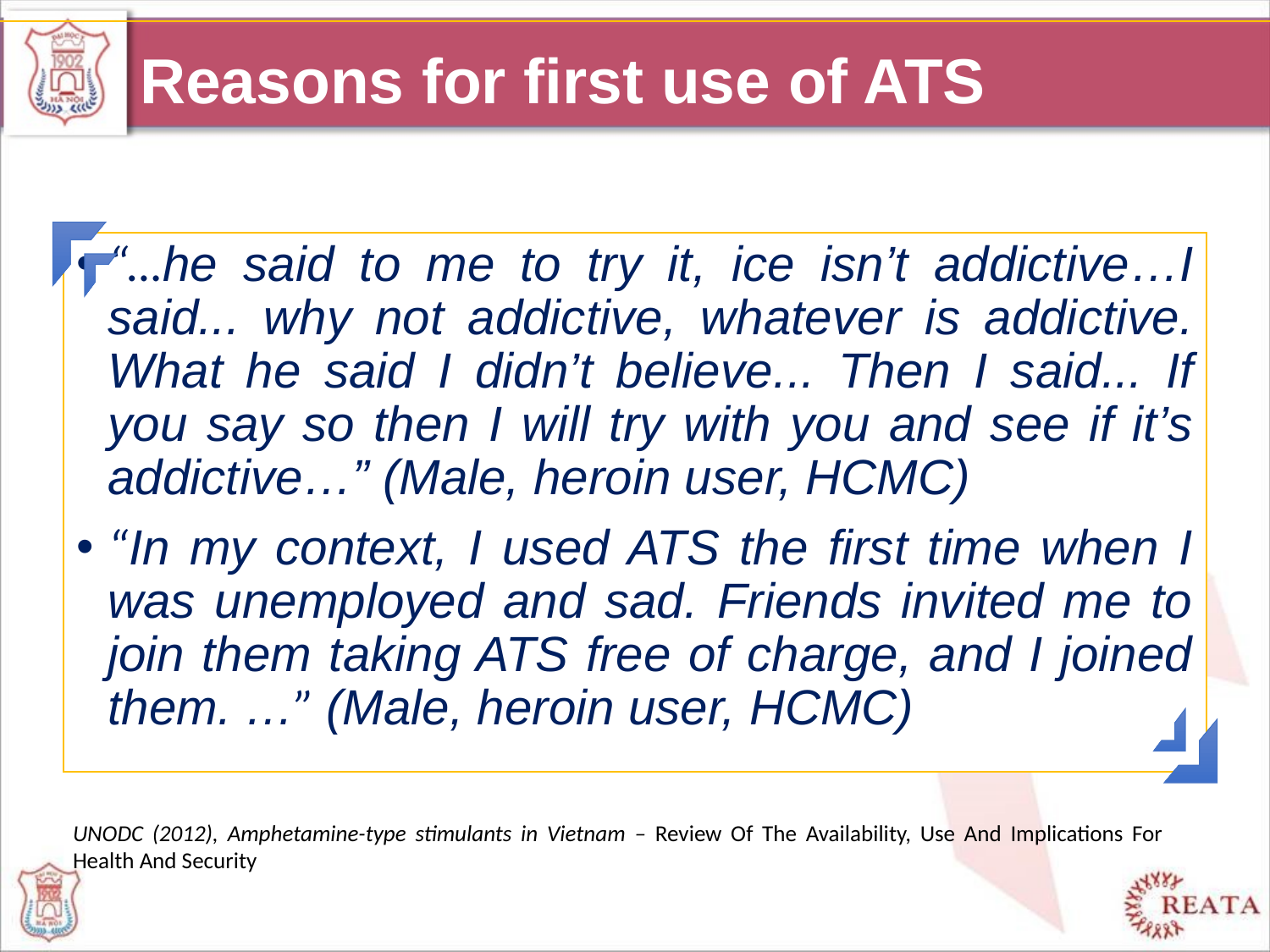

# Reasons for first use of ATS

“…he said to me to try it, ice isn’t addictive…I said... why not addictive, whatever is addictive. What he said I didn’t believe... Then I said... If you say so then I will try with you and see if it’s addictive…” (Male, heroin user, HCMC)
“In my context, I used ATS the first time when I was unemployed and sad. Friends invited me to join them taking ATS free of charge, and I joined them. …” (Male, heroin user, HCMC)

UNODC (2012), Amphetamine-type stimulants in Vietnam – Review Of The Availability, Use And Implications For Health And Security